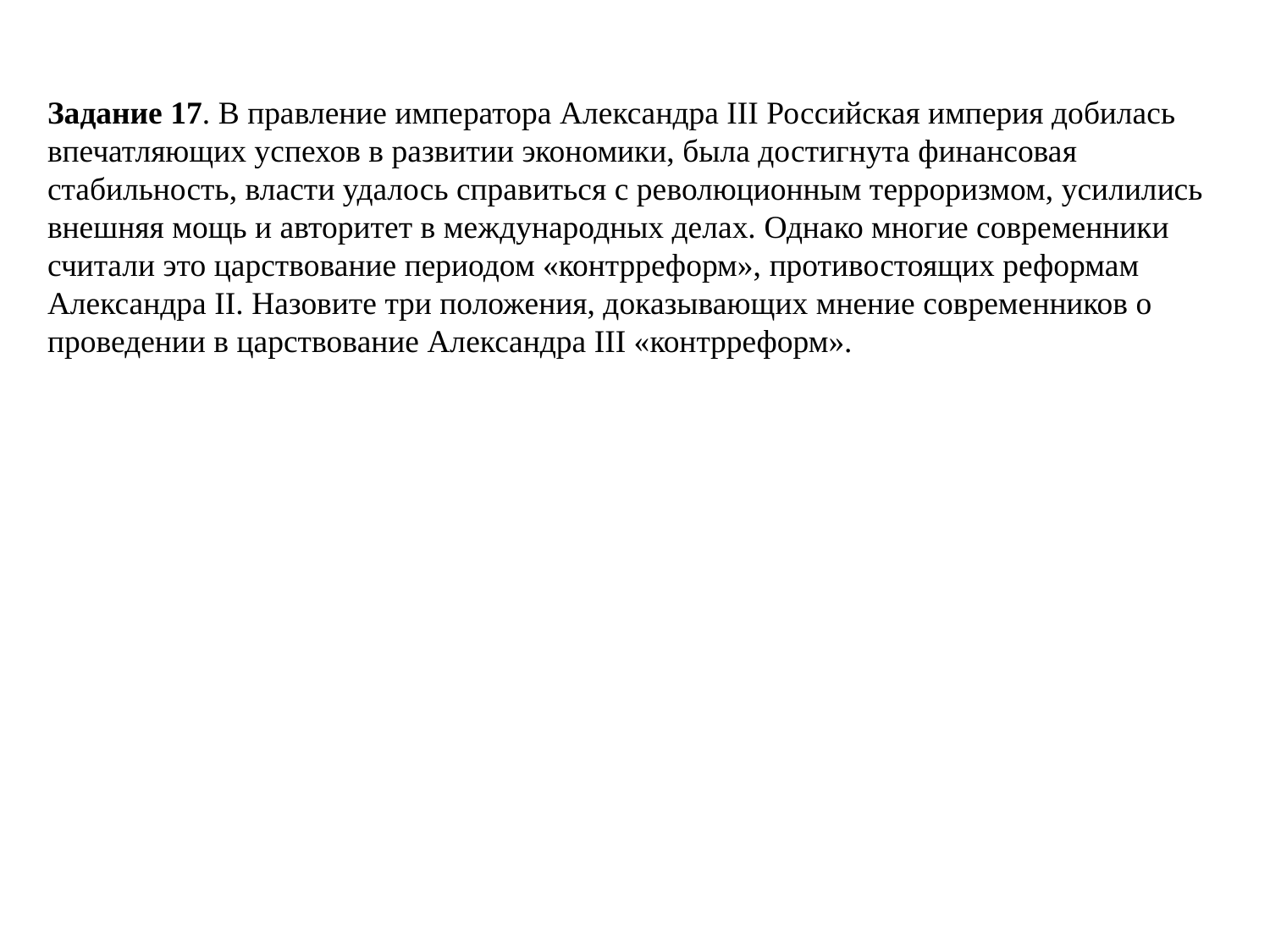

Задание 17. В правление императора Александра III Российская империя добилась впечатляющих успехов в развитии экономики, была достигнута финансовая стабильность, власти удалось справиться с революционным терроризмом, усилились внешняя мощь и авторитет в международных делах. Однако многие современники считали это царствование периодом «контрреформ», противостоящих реформам Александра II. Назовите три положения, доказывающих мнение современников о проведении в царствование Александра III «контрреформ».